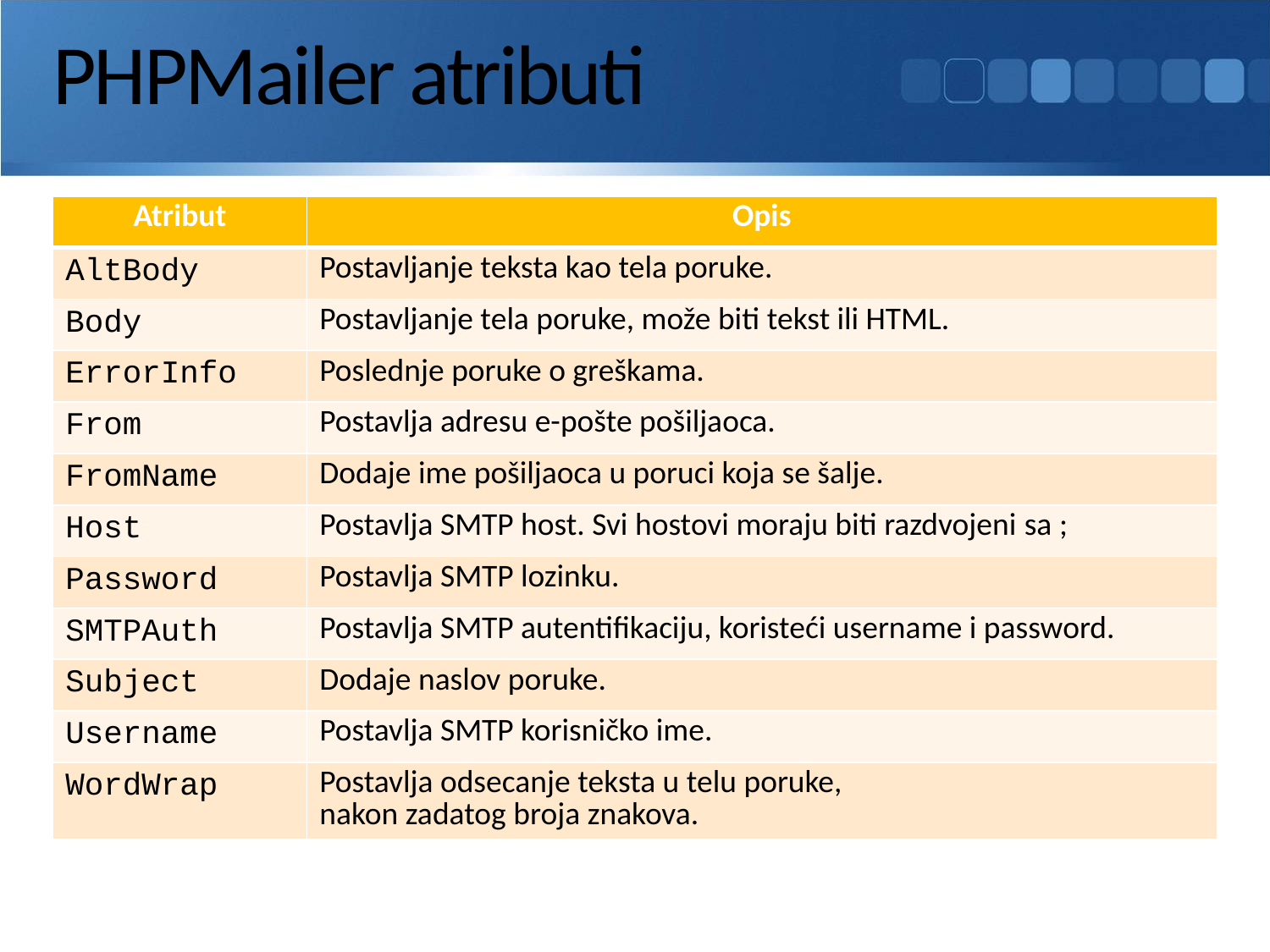

# PHPMailer atributi
| Atribut | Opis |
| --- | --- |
| AltBody | Postavljanje teksta kao tela poruke. |
| Body | Postavljanje tela poruke, može biti tekst ili HTML. |
| ErrorInfo | Poslednje poruke o greškama. |
| From | Postavlja adresu e-pošte pošiljaoca. |
| FromName | Dodaje ime pošiljaoca u poruci koja se šalje. |
| Host | Postavlja SMTP host. Svi hostovi moraju biti razdvojeni sa ; |
| Password | Postavlja SMTP lozinku. |
| SMTPAuth | Postavlja SMTP autentifikaciju, koristeći username i password. |
| Subject | Dodaje naslov poruke. |
| Username | Postavlja SMTP korisničko ime. |
| WordWrap | Postavlja odsecanje teksta u telu poruke, nakon zadatog broja znakova. |